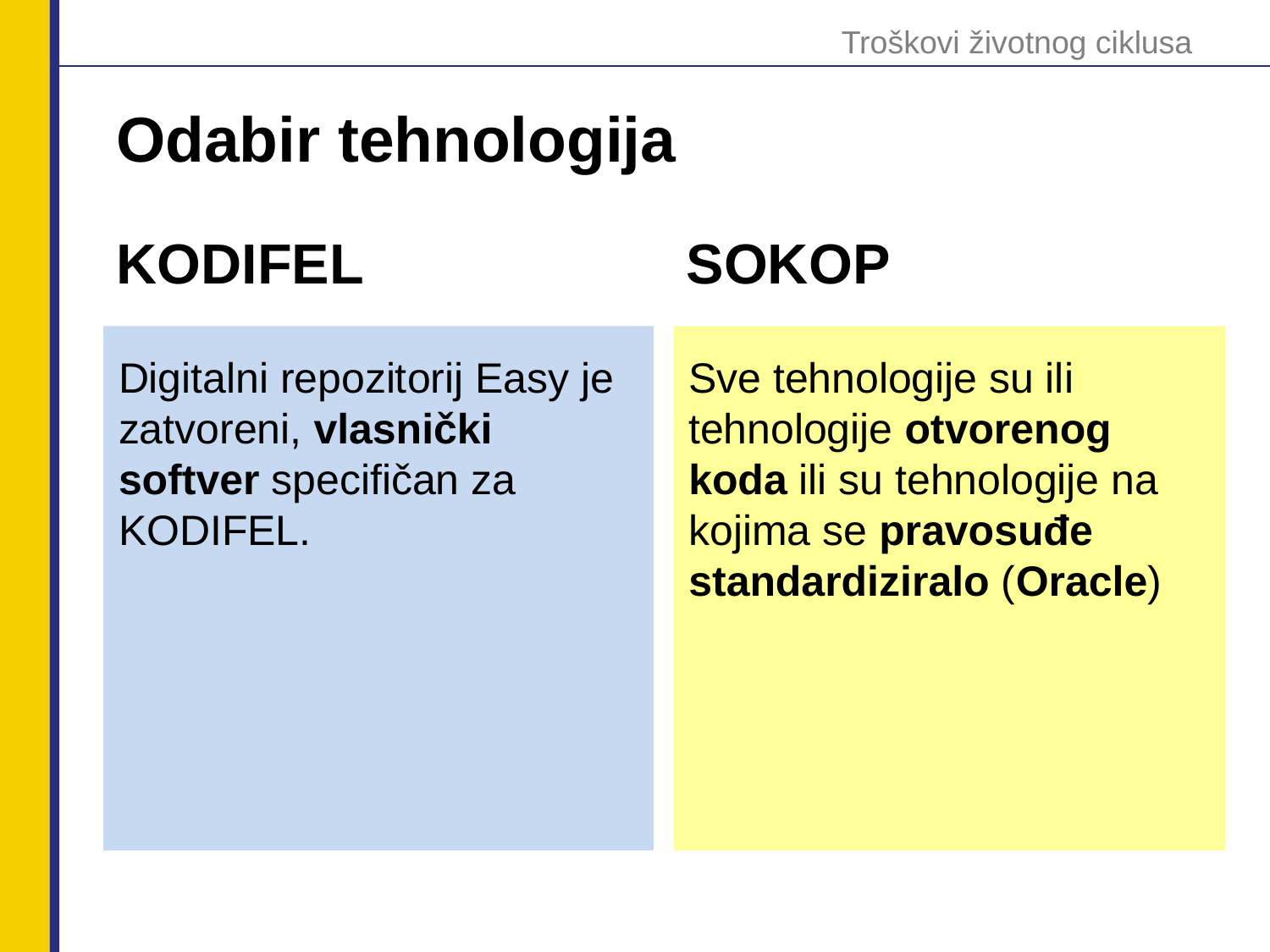

Troškovi životnog ciklusa
# Odabir tehnologija
KODIFEL
SOKOP
Digitalni repozitorij Easy je zatvoreni, vlasnički softver specifičan za KODIFEL.
Sve tehnologije su ili tehnologije otvorenog koda ili su tehnologije na kojima se pravosuđe standardiziralo (Oracle)